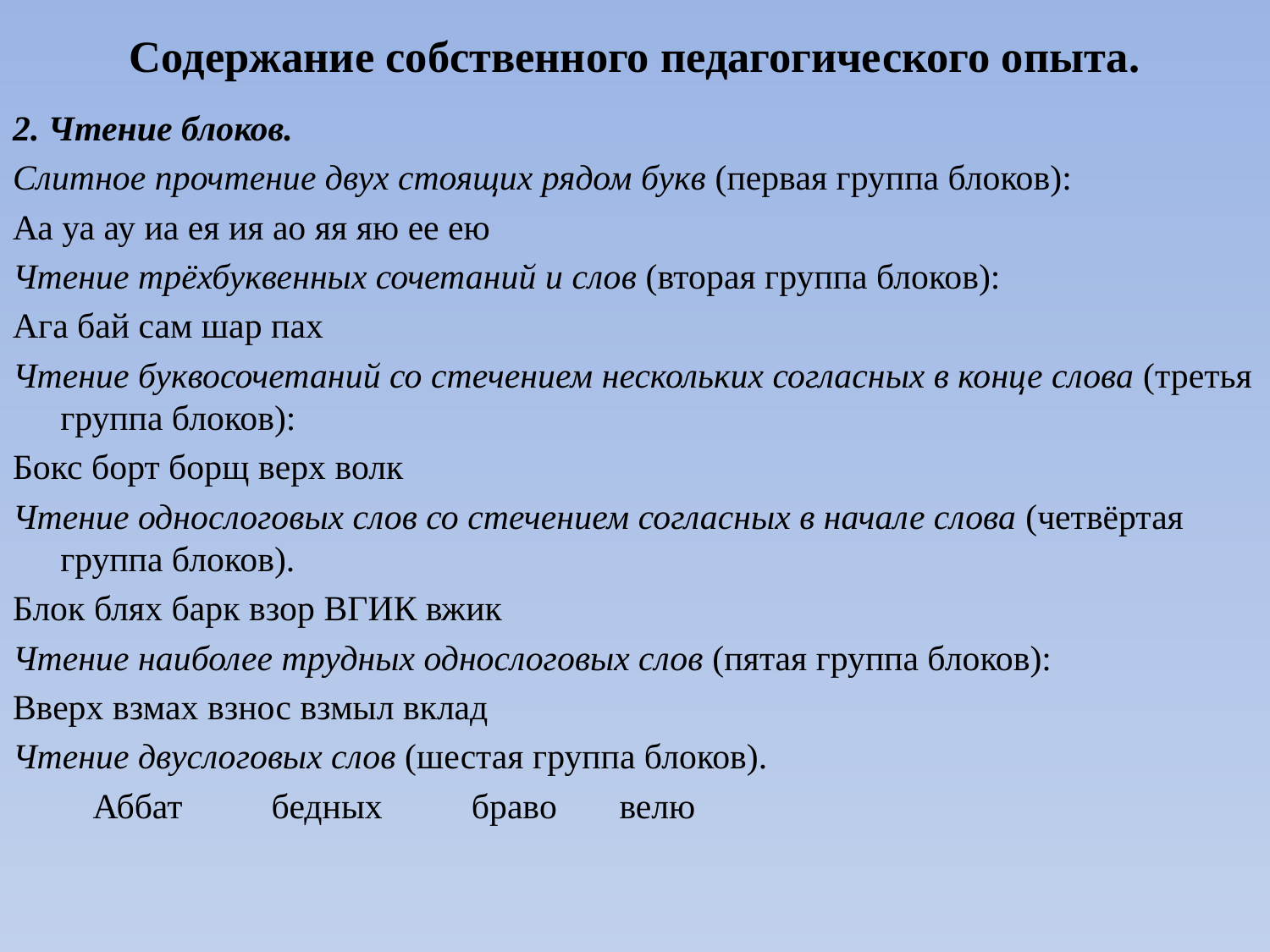

# Содержание собственного педагогического опыта.
2. Чтение блоков.
Слитное прочтение двух стоящих рядом букв (первая группа блоков):
Аа уа ау иа ея ия ао яя яю ее ею
Чтение трёхбуквенных сочетаний и слов (вторая группа блоков):
Ага бай сам шар пах
Чтение буквосочетаний со стечением нескольких согласных в конце слова (третья группа блоков):
Бокс борт борщ верх волк
Чтение однослоговых слов со стечением согласных в начале слова (четвёртая группа блоков).
Блок блях барк взор ВГИК вжик
Чтение наиболее трудных однослоговых слов (пятая группа блоков):
Вверх взмах взнос взмыл вклад
Чтение двуслоговых слов (шестая группа блоков).
         Аббат          бедных          браво       велю